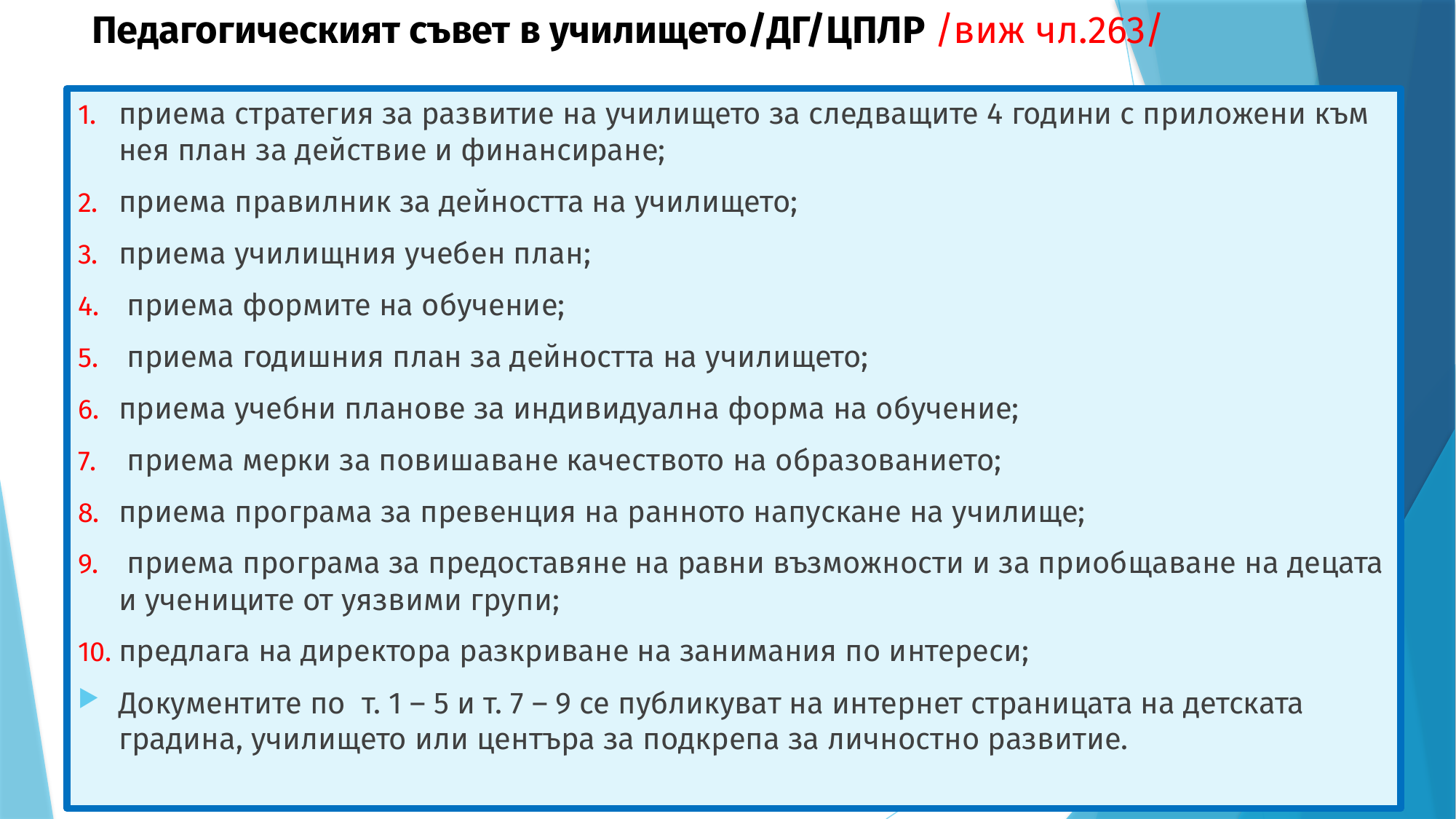

# Педагогическият съвет в училището/ДГ/ЦПЛР /виж чл.263/
приема стратегия за развитие на училището за следващите 4 години с приложени към нея план за действие и финансиране;
приема правилник за дейността на училището;
приема училищния учебен план;
 приема формите на обучение;
 приема годишния план за дейността на училището;
приема учебни планове за индивидуална форма на обучение;
 приема мерки за повишаване качеството на образованието;
приема програма за превенция на ранното напускане на училище;
 приема програма за предоставяне на равни възможности и за приобщаване на децата и учениците от уязвими групи;
предлага на директора разкриване на занимания по интереси;
Документите по  т. 1 – 5 и т. 7 – 9 се публикуват на интернет страницата на детската градина, училището или центъра за подкрепа за личностно развитие.